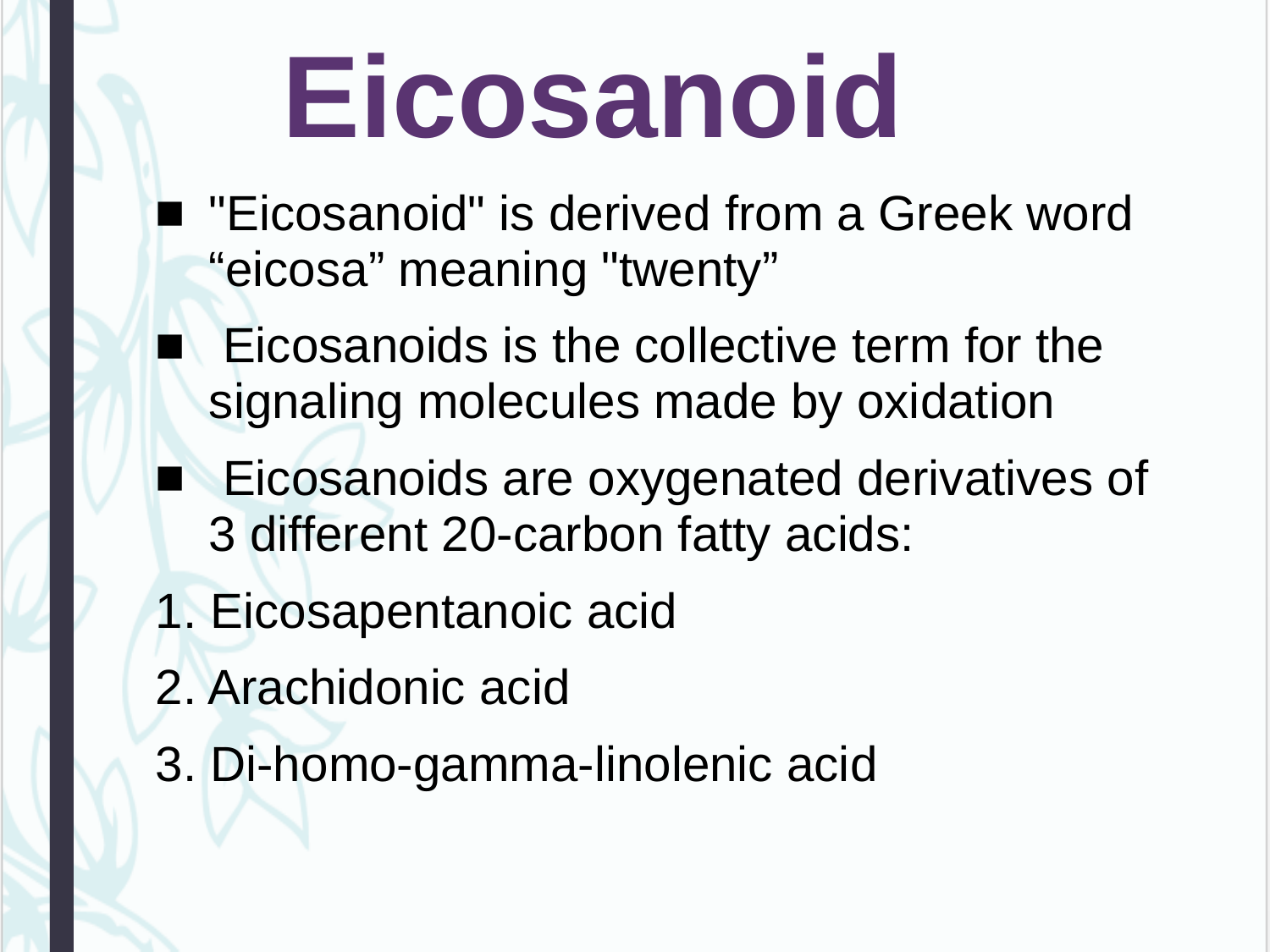

# Eicosanoid
"Eicosanoid" is derived from a Greek word “eicosa” meaning "twenty”
 Eicosanoids is the collective term for the signaling molecules made by oxidation
 Eicosanoids are oxygenated derivatives of 3 different 20-carbon fatty acids:
1. Eicosapentanoic acid
2. Arachidonic acid
3. Di-homo-gamma-linolenic acid